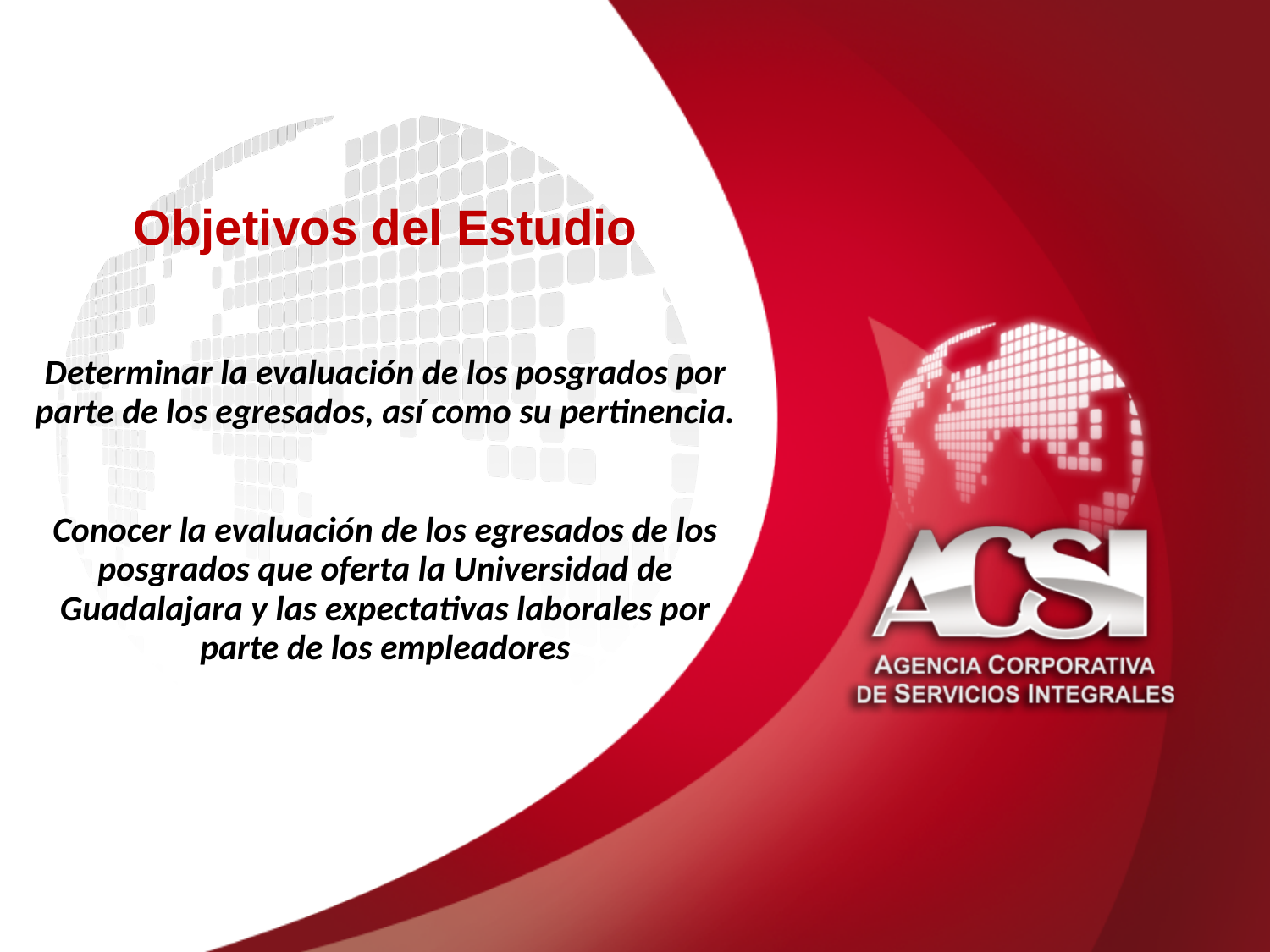

Objetivos del Estudio
Determinar la evaluación de los posgrados por parte de los egresados, así como su pertinencia.

Conocer la evaluación de los egresados de los posgrados que oferta la Universidad de Guadalajara y las expectativas laborales por parte de los empleadores